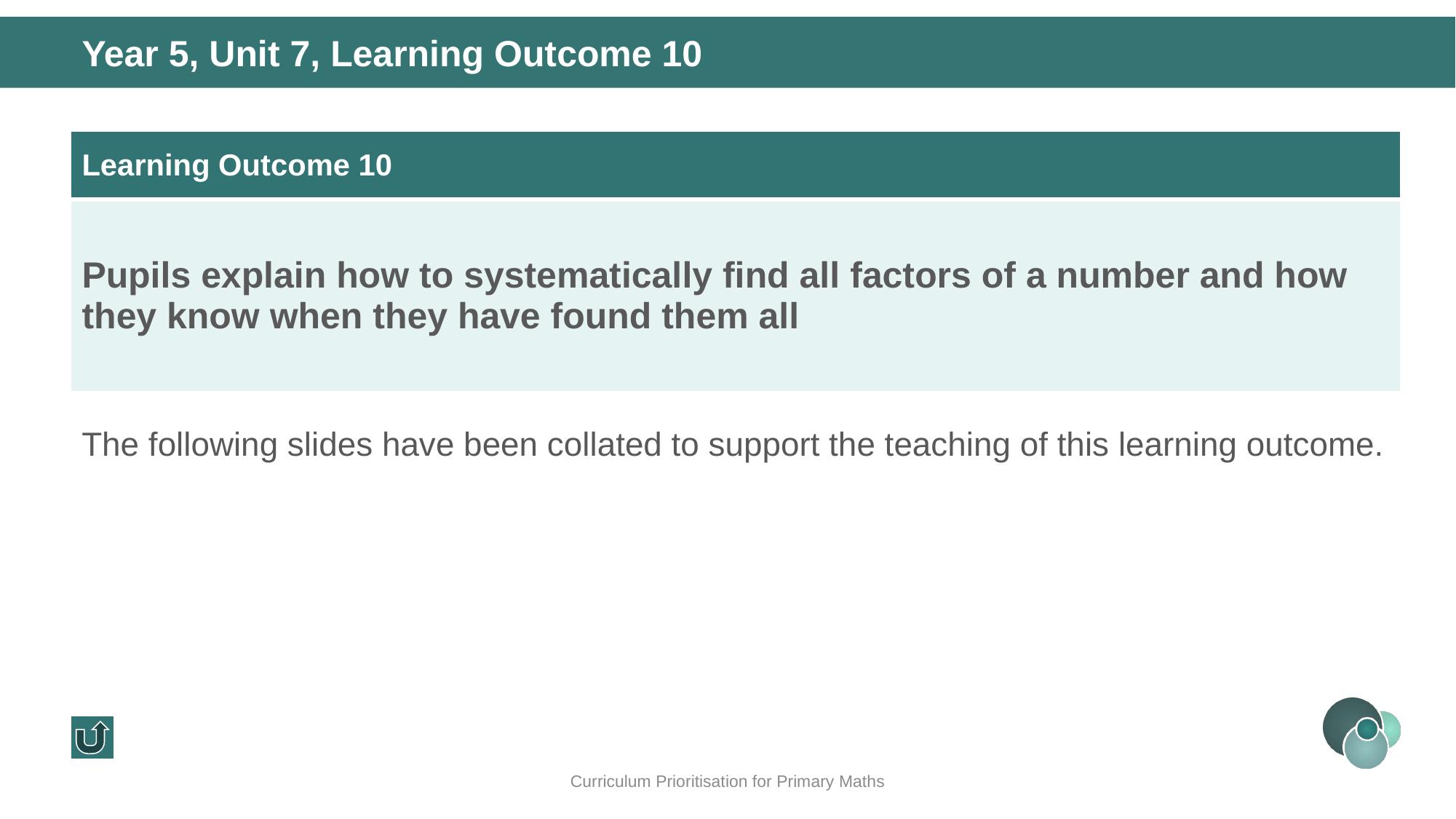

Year 5, Unit 7, Learning Outcome 10
| Learning Outcome 10 |
| --- |
| Pupils explain how to systematically find all factors of a number and how they know when they have found them all |
The following slides have been collated to support the teaching of this learning outcome.

Curriculum Prioritisation for Primary Maths